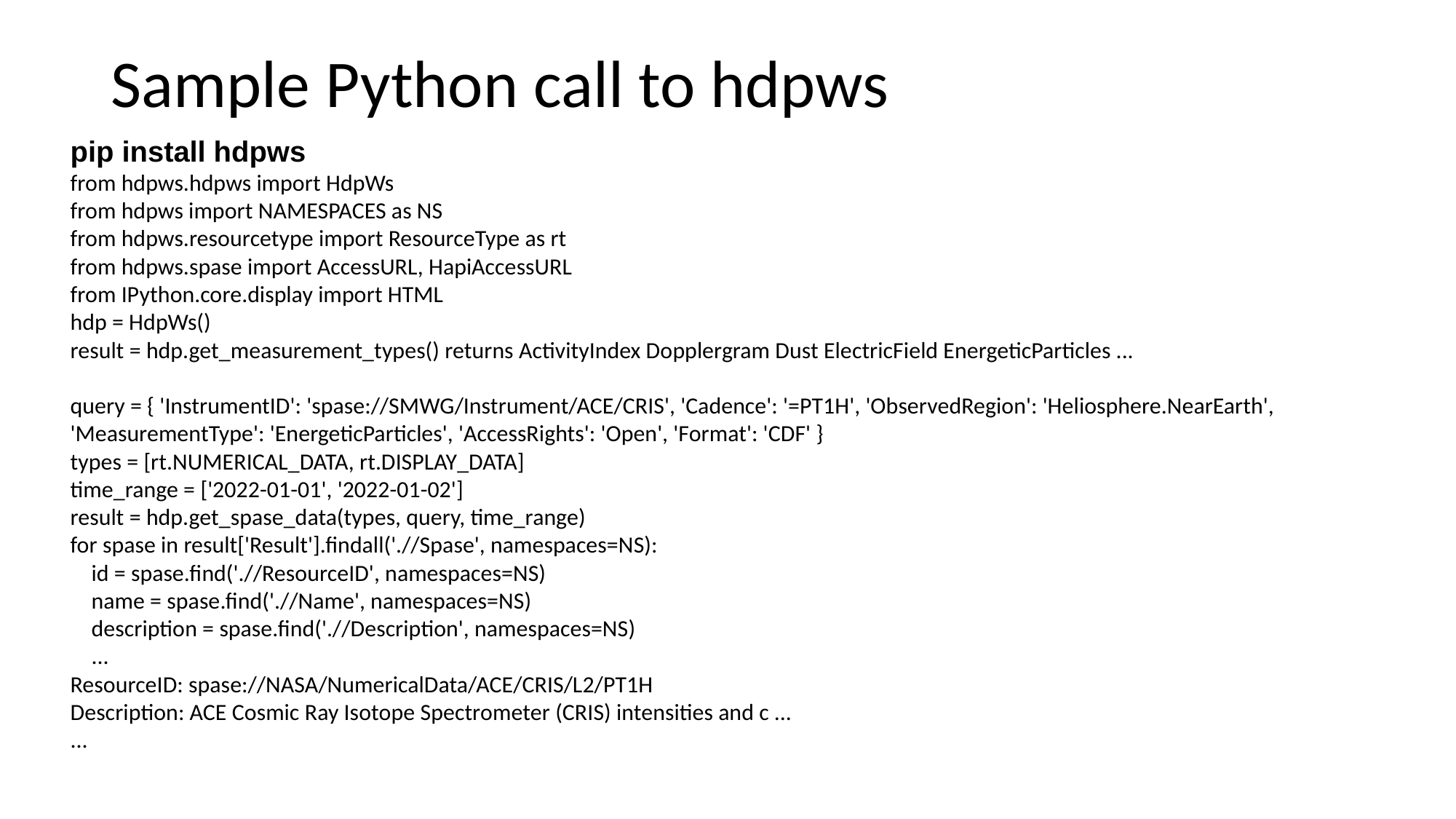

# Sample Python call to hdpws
pip install hdpws
from hdpws.hdpws import HdpWs
from hdpws import NAMESPACES as NS
from hdpws.resourcetype import ResourceType as rt
from hdpws.spase import AccessURL, HapiAccessURL
from IPython.core.display import HTML
hdp = HdpWs()
result = hdp.get_measurement_types() returns ActivityIndex Dopplergram Dust ElectricField EnergeticParticles ...

query = { 'InstrumentID': 'spase://SMWG/Instrument/ACE/CRIS', 'Cadence': '=PT1H', 'ObservedRegion': 'Heliosphere.NearEarth', 'MeasurementType': 'EnergeticParticles', 'AccessRights': 'Open', 'Format': 'CDF' }
types = [rt.NUMERICAL_DATA, rt.DISPLAY_DATA]
time_range = ['2022-01-01', '2022-01-02']
result = hdp.get_spase_data(types, query, time_range)
for spase in result['Result'].findall('.//Spase', namespaces=NS):
    id = spase.find('.//ResourceID', namespaces=NS)
    name = spase.find('.//Name', namespaces=NS)
    description = spase.find('.//Description', namespaces=NS)
    ...
ResourceID: spase://NASA/NumericalData/ACE/CRIS/L2/PT1H
Description: ACE Cosmic Ray Isotope Spectrometer (CRIS) intensities and c ...
...